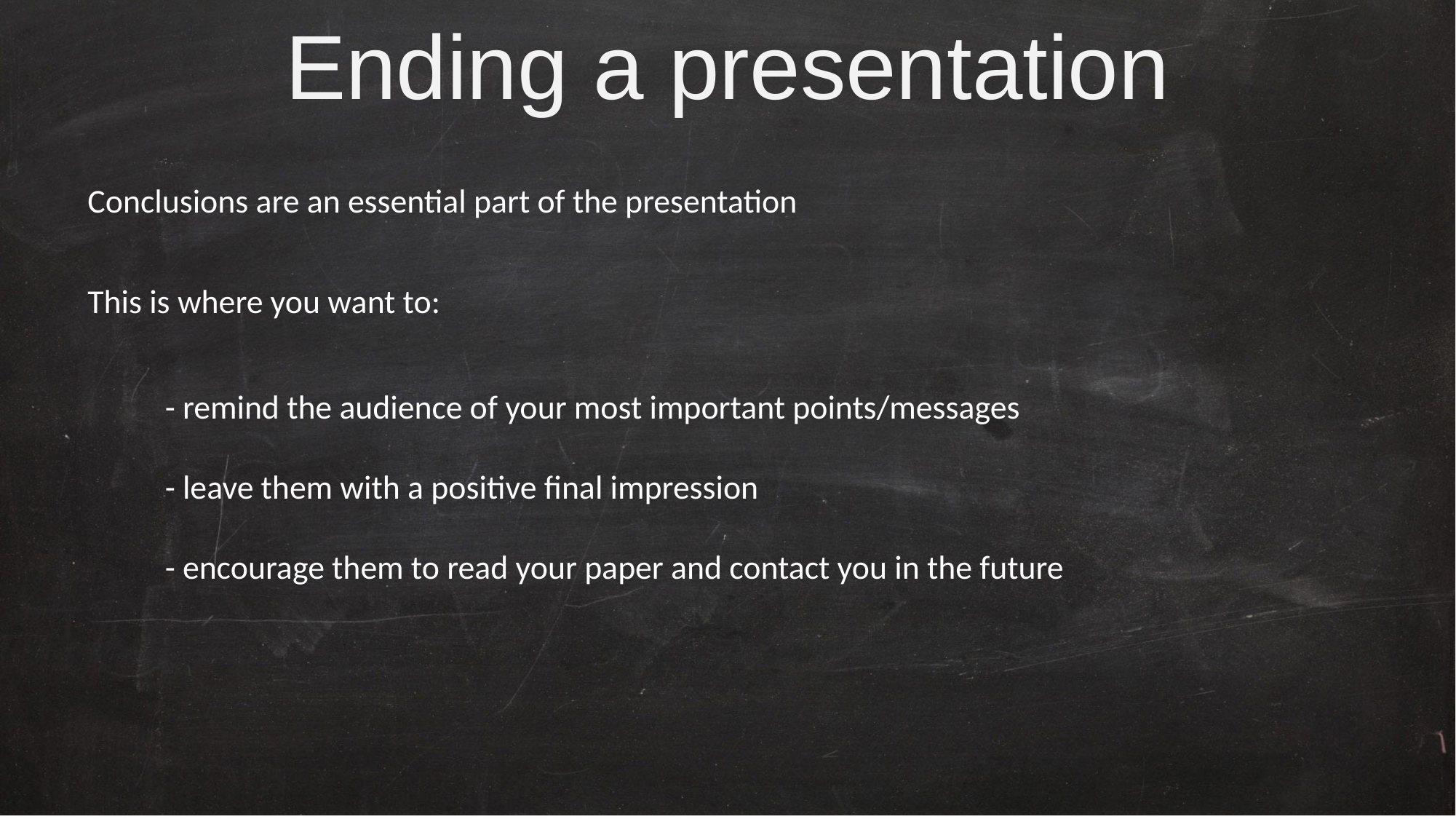

# Ending a presentation
Conclusions are an essential part of the presentation
This is where you want to:
- remind the audience of your most important points/messages

- leave them with a positive final impression

- encourage them to read your paper and contact you in the future